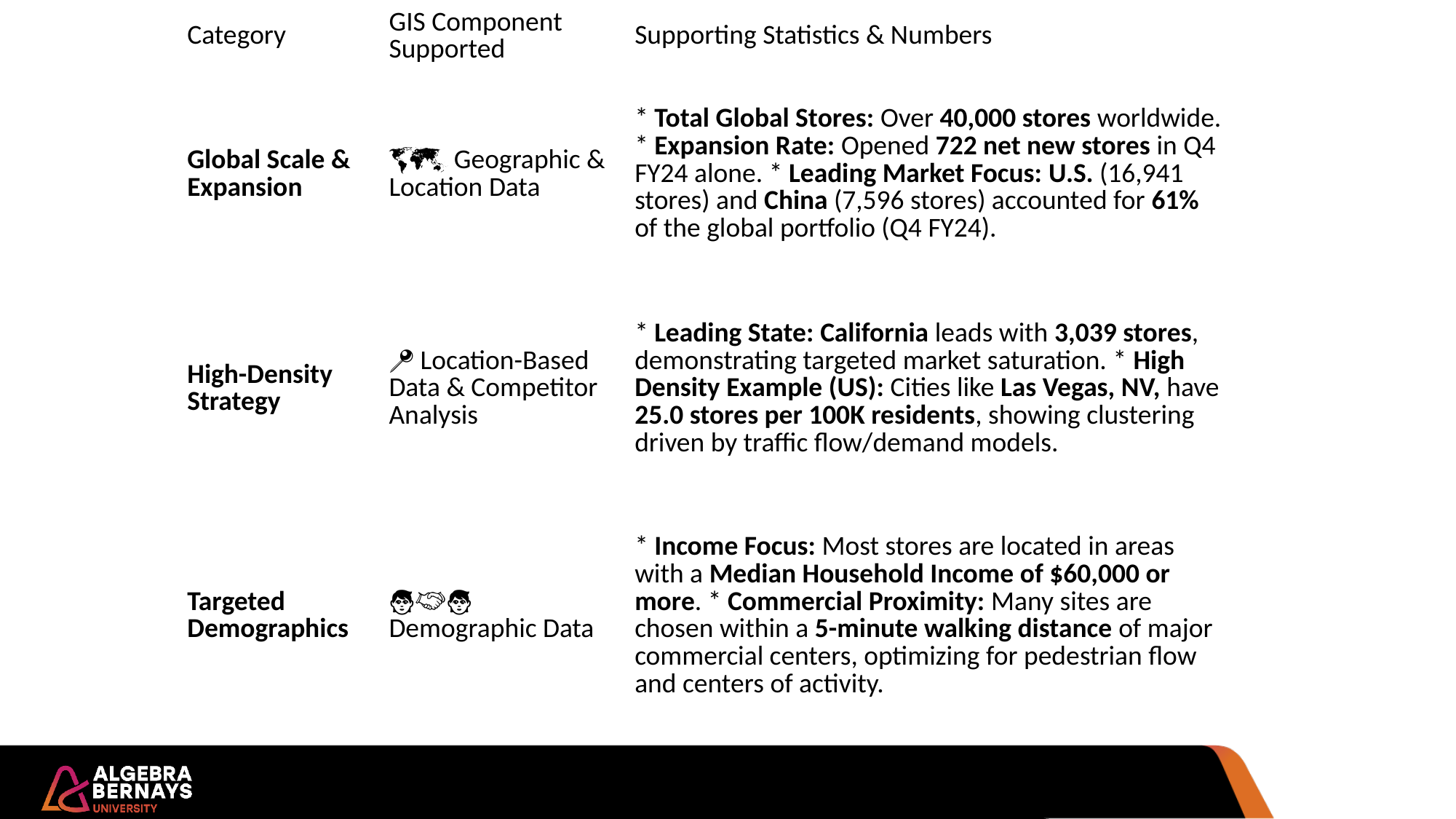

| Category | GIS Component Supported | Supporting Statistics & Numbers |
| --- | --- | --- |
| Global Scale & Expansion | 🗺️ Geographic & Location Data | \* Total Global Stores: Over 40,000 stores worldwide. \* Expansion Rate: Opened 722 net new stores in Q4 FY24 alone. \* Leading Market Focus: U.S. (16,941 stores) and China (7,596 stores) accounted for 61% of the global portfolio (Q4 FY24). |
| High-Density Strategy | 📍 Location-Based Data & Competitor Analysis | \* Leading State: California leads with 3,039 stores, demonstrating targeted market saturation. \* High Density Example (US): Cities like Las Vegas, NV, have 25.0 stores per 100K residents, showing clustering driven by traffic flow/demand models. |
| Targeted Demographics | 🧑‍🤝‍🧑 Demographic Data | \* Income Focus: Most stores are located in areas with a Median Household Income of $60,000 or more. \* Commercial Proximity: Many sites are chosen within a 5-minute walking distance of major commercial centers, optimizing for pedestrian flow and centers of activity. |